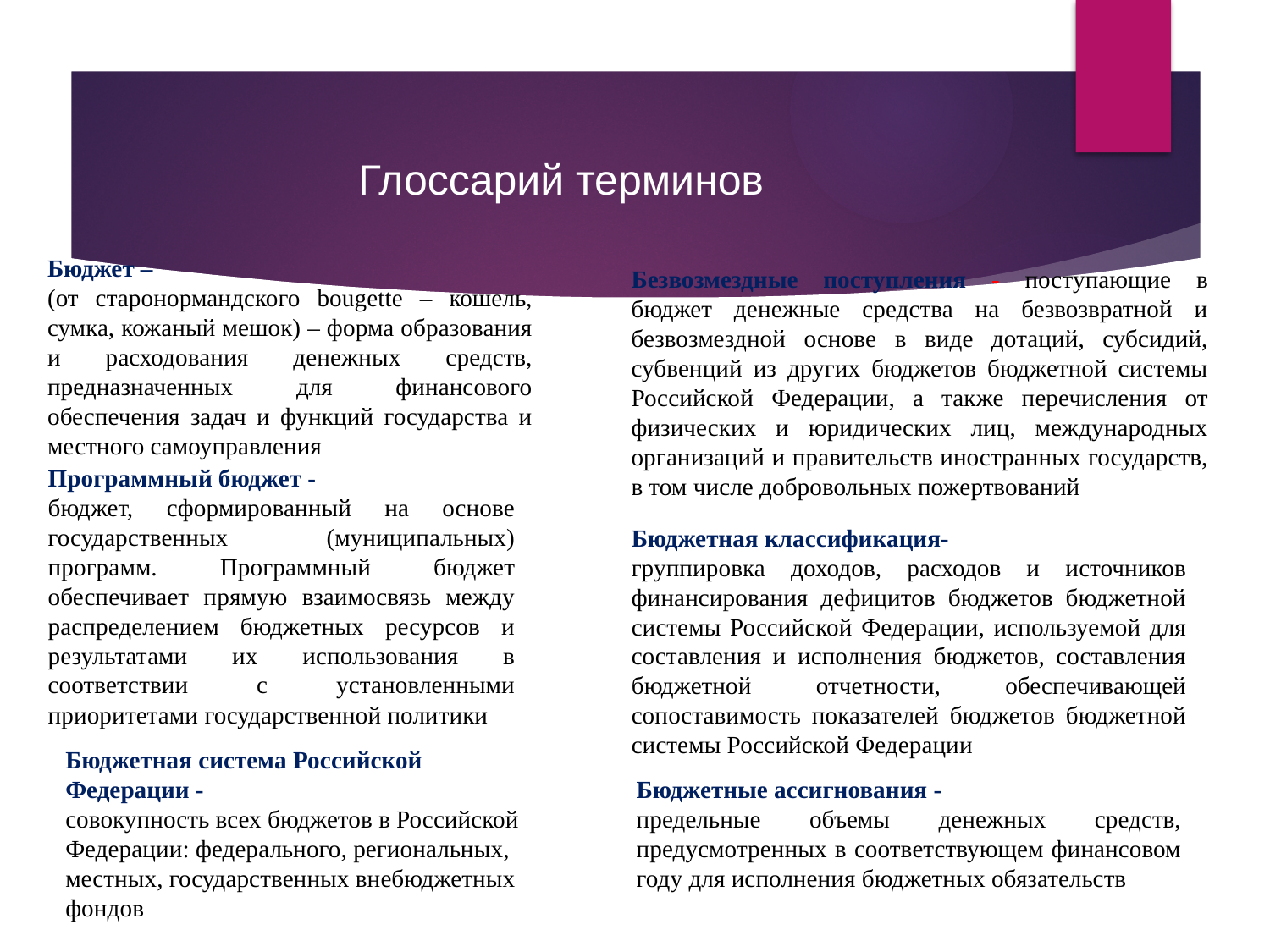

# Глоссарий терминов
Бюджет –
(от старонормандского bougette – кошель, сумка, кожаный мешок) – форма образования и расходования денежных средств, предназначенных для финансового обеспечения задач и функций государства и местного самоуправления
Безвозмездные поступления - поступающие в бюджет денежные средства на безвозвратной и безвозмездной основе в виде дотаций, субсидий, субвенций из других бюджетов бюджетной системы Российской Федерации, а также перечисления от физических и юридических лиц, международных организаций и правительств иностранных государств, в том числе добровольных пожертвований
Программный бюджет -
бюджет, сформированный на основе государственных (муниципальных) программ. Программный бюджет обеспечивает прямую взаимосвязь между распределением бюджетных ресурсов и результатами их использования в соответствии с установленными приоритетами государственной политики
Бюджетная классификация-
группировка доходов, расходов и источников финансирования дефицитов бюджетов бюджетной системы Российской Федерации, используемой для составления и исполнения бюджетов, составления бюджетной отчетности, обеспечивающей сопоставимость показателей бюджетов бюджетной системы Российской Федерации
Бюджетная система Российской Федерации -
совокупность всех бюджетов в Российской Федерации: федерального, региональных, местных, государственных внебюджетных фондов
Бюджетные ассигнования -
предельные объемы денежных средств, предусмотренных в соответствующем финансовом году для исполнения бюджетных обязательств